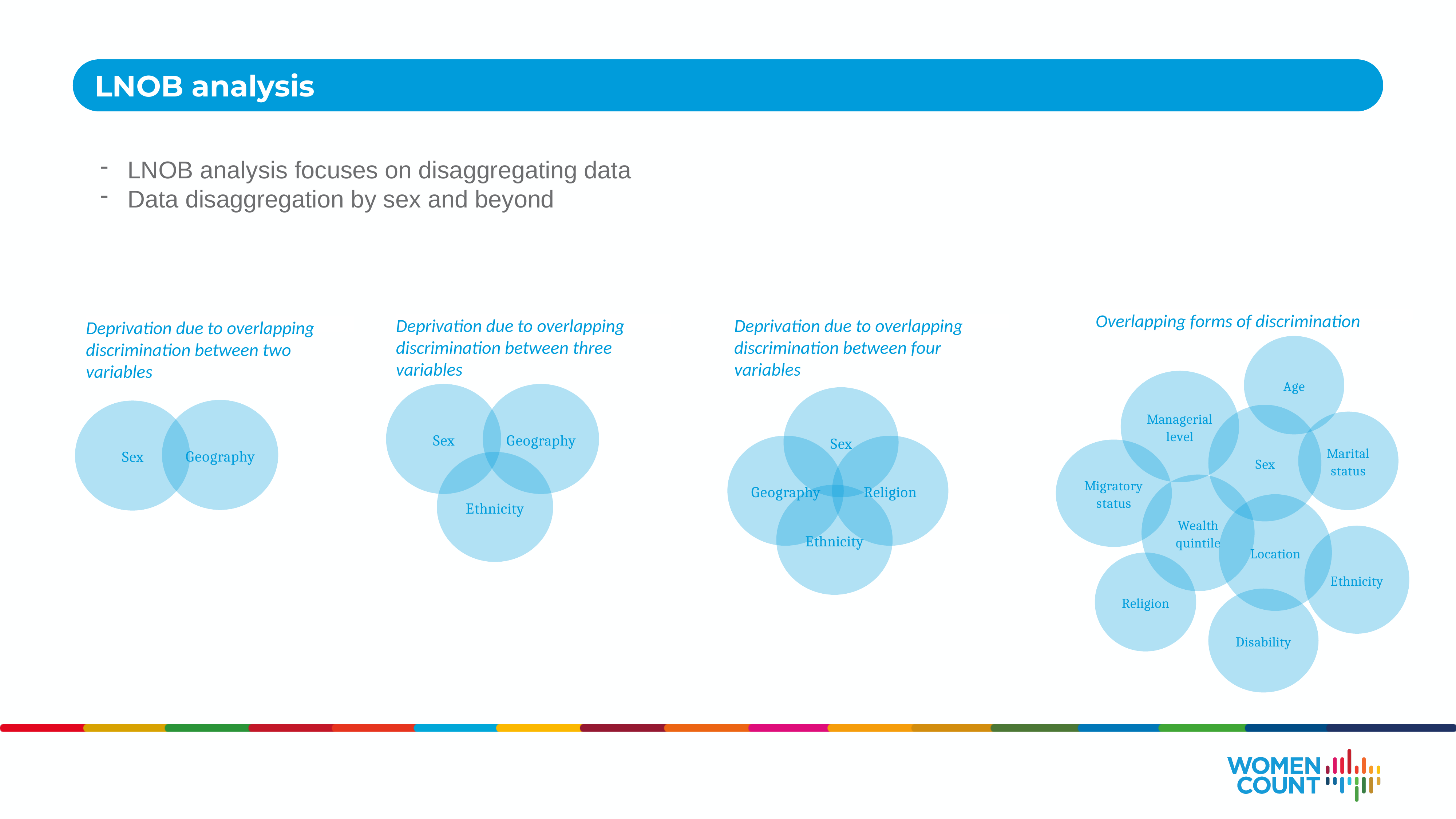

LNOB analysis
LNOB analysis focuses on disaggregating data
Data disaggregation by sex and beyond
Overlapping forms of discrimination
Deprivation due to overlapping discrimination between four variables
Sex
Religion
Ethnicity
Geography
Deprivation due to overlapping discrimination between three variables
Sex
Geography
Ethnicity
Deprivation due to overlapping discrimination between two variables
Geography
Sex
Age
Managerial level
Sex
Marital status
Migratory status
Wealth quintile
Location
Ethnicity
Religion
Disability